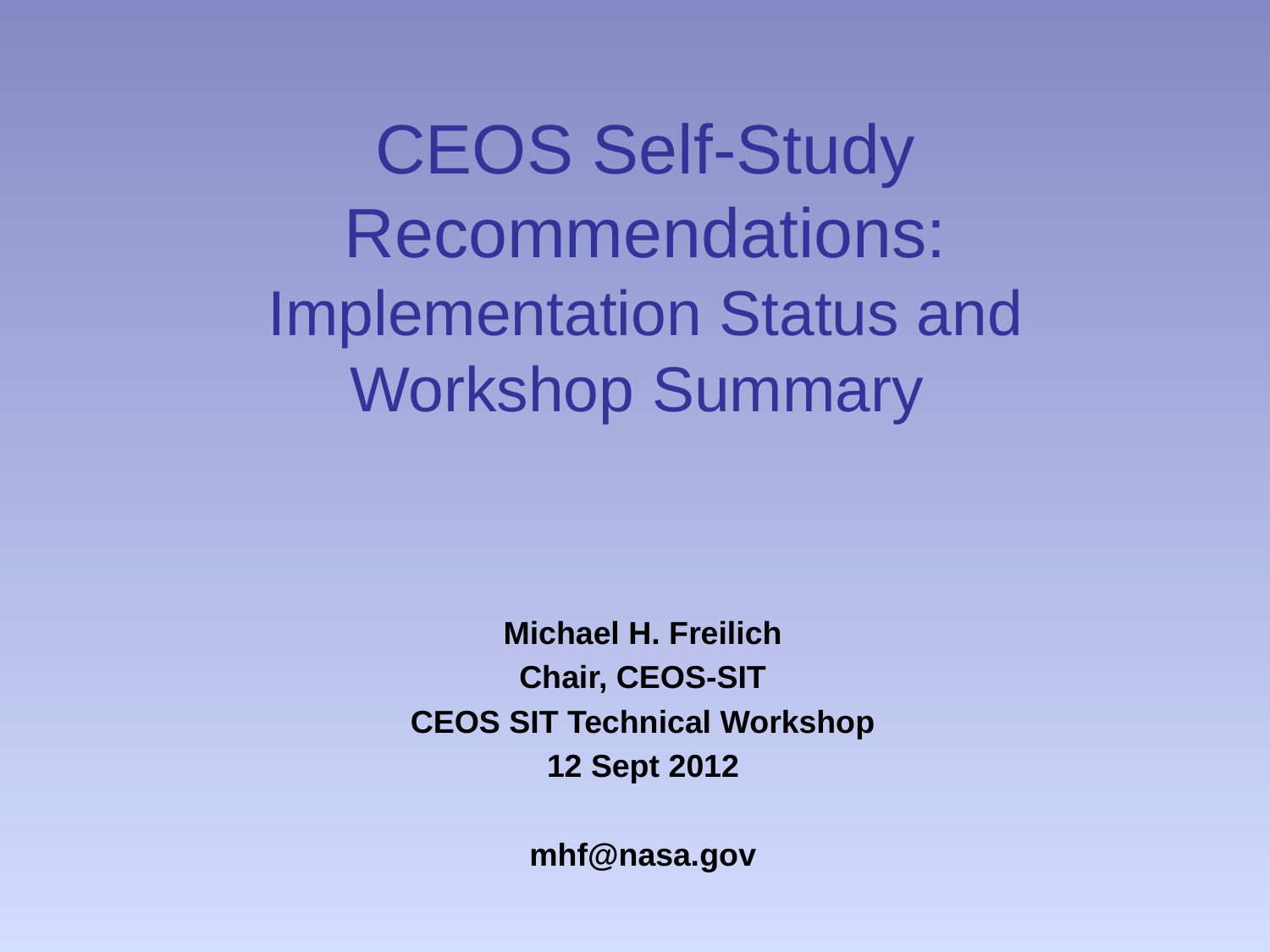

# CEOS Self-Study Recommendations: Implementation Status and Workshop Summary
Michael H. Freilich
Chair, CEOS-SIT
CEOS SIT Technical Workshop
12 Sept 2012

mhf@nasa.gov